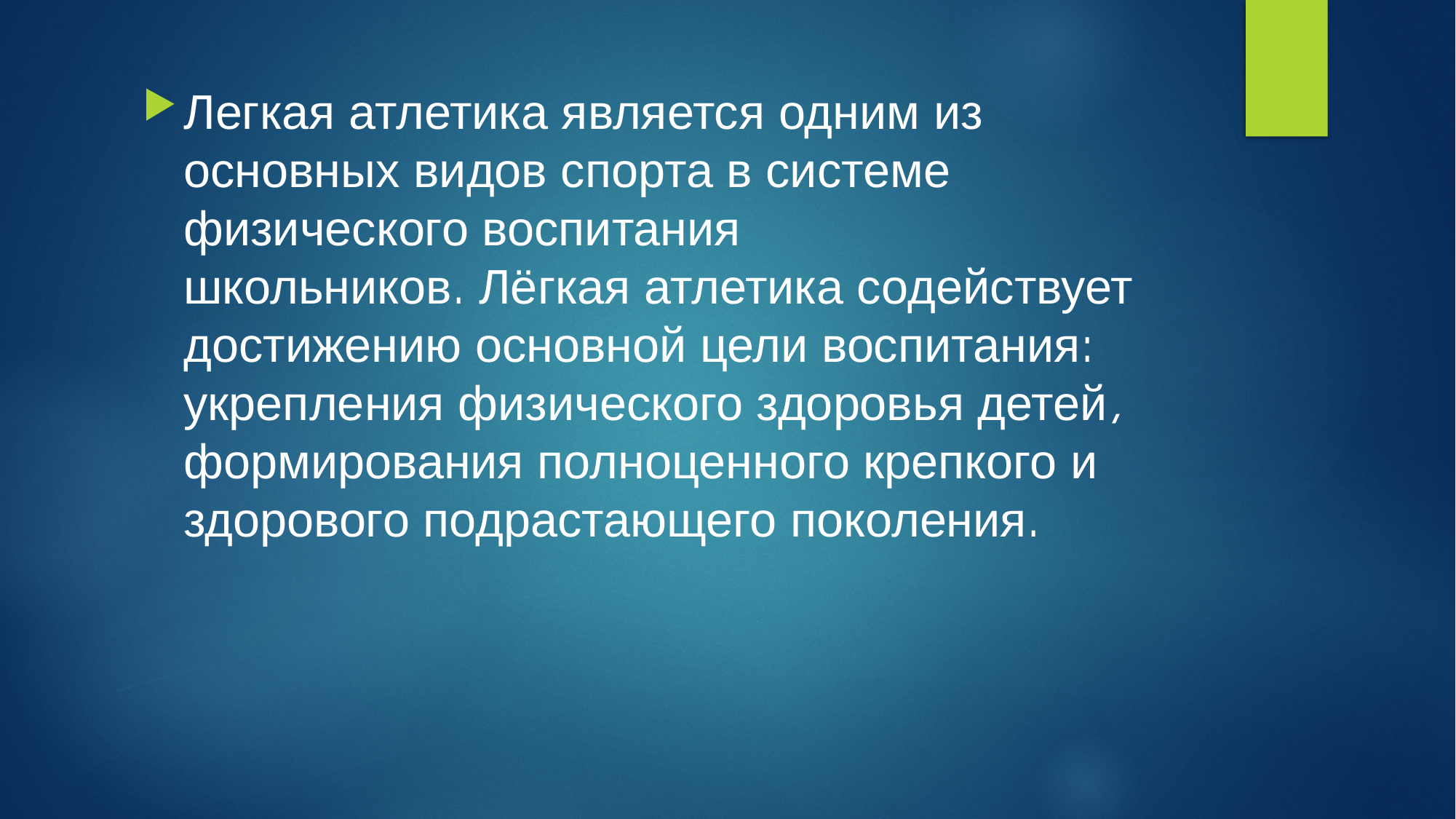

Легкая атлетика является одним из основных видов спорта в системе физического воспитания школьников. Лёгкая атлетика содействует достижению основной цели воспитания: укрепления физического здоровья детей, формирования полноценного крепкого и здорового подрастающего поколения.